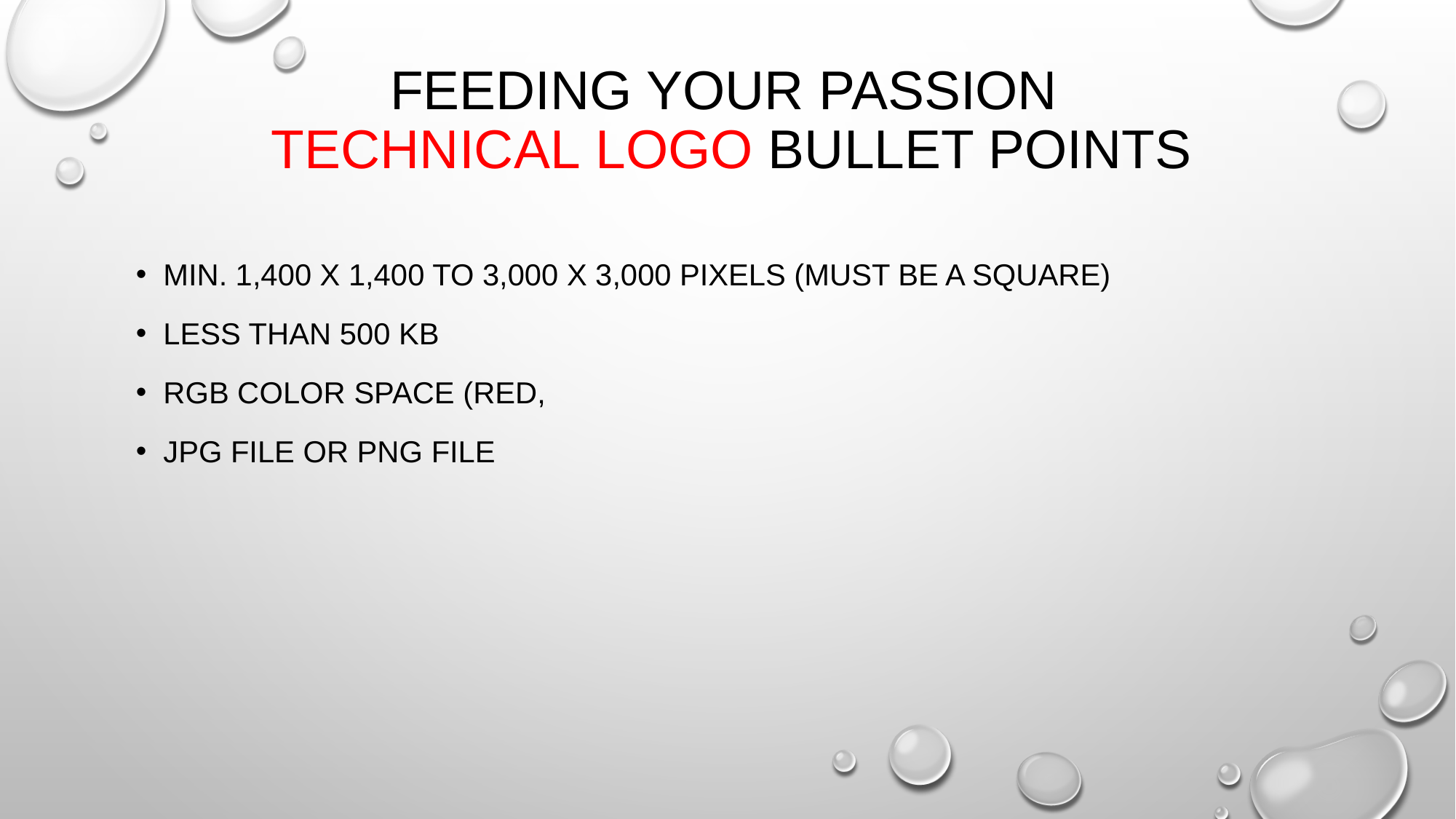

# Feeding Your Passion Technical Logo Bullet Points
Min. 1,400 x 1,400 to 3,000 x 3,000 pixels (must be a square)
Less than 500 KB
RGB Color Space (red,
Jpg file or png file